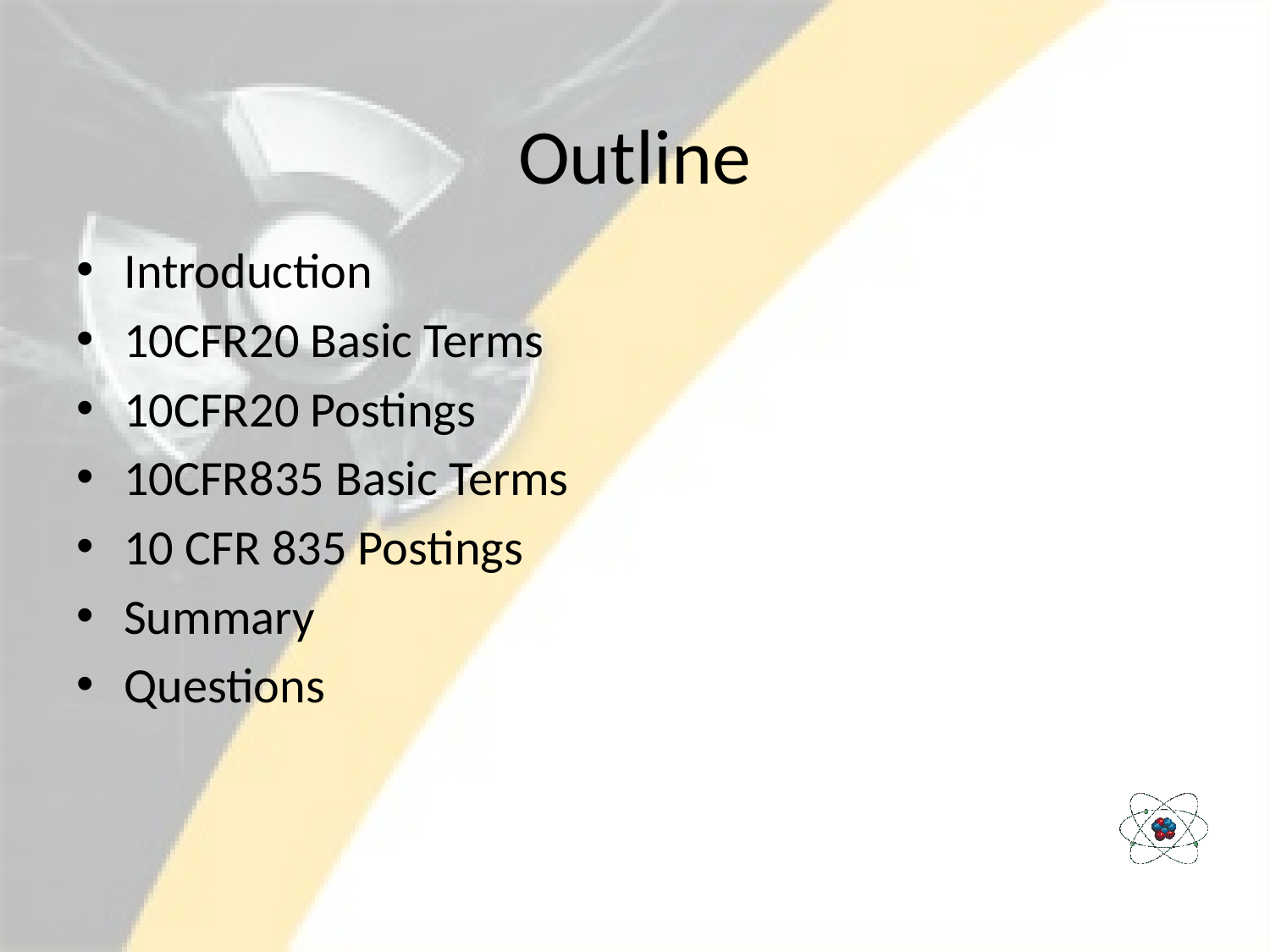

# Outline
Introduction
10CFR20 Basic Terms
10CFR20 Postings
10CFR835 Basic Terms
10 CFR 835 Postings
Summary
Questions